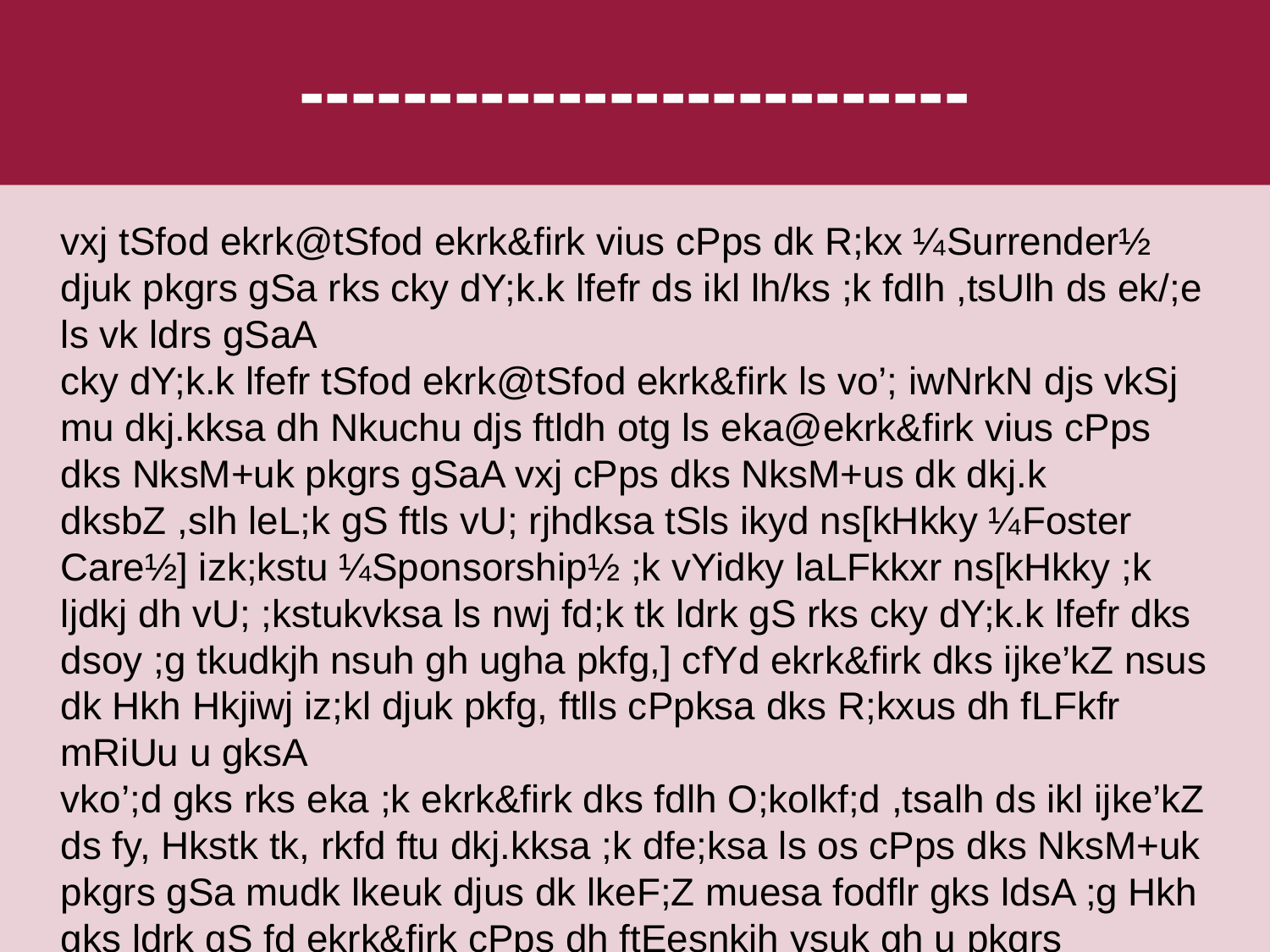

--------------------------
vxj tSfod ekrk@tSfod ekrk&firk vius cPps dk R;kx ¼Surrender½ djuk pkgrs gSa rks cky dY;k.k lfefr ds ikl lh/ks ;k fdlh ,tsUlh ds ek/;e ls vk ldrs gSaA
cky dY;k.k lfefr tSfod ekrk@tSfod ekrk&firk ls vo’; iwNrkN djs vkSj mu dkj.kksa dh Nkuchu djs ftldh otg ls eka@ekrk&firk vius cPps dks NksM+uk pkgrs gSaA vxj cPps dks NksM+us dk dkj.k dksbZ ,slh leL;k gS ftls vU; rjhdksa tSls ikyd ns[kHkky ¼Foster Care½] izk;kstu ¼Sponsorship½ ;k vYidky laLFkkxr ns[kHkky ;k ljdkj dh vU; ;kstukvksa ls nwj fd;k tk ldrk gS rks cky dY;k.k lfefr dks dsoy ;g tkudkjh nsuh gh ugha pkfg,] cfYd ekrk&firk dks ijke’kZ nsus dk Hkh Hkjiwj iz;kl djuk pkfg, ftlls cPpksa dks R;kxus dh fLFkfr mRiUu u gksA
vko’;d gks rks eka ;k ekrk&firk dks fdlh O;kolkf;d ,tsalh ds ikl ijke’kZ ds fy, Hkstk tk, rkfd ftu dkj.kksa ;k dfe;ksa ls os cPps dks NksM+uk pkgrs gSa mudk lkeuk djus dk lkeF;Z muesa fodflr gks ldsA ;g Hkh gks ldrk gS fd ekrk&firk cPps dh ftEesnkjh ysuk gh u pkgrs gksaA ,slh fLFkfr esa Hkh ijke’kZ nsuk dkjxj gksxkA cky dY;k.k lfefr fu.kZ; ysus esa tYnckth u djs vfirq ijke’kZ ds }kjk ;g iz;kl djs fd cPpk vius tSfod ekrk&firk ds lkFk gh jgsA vfUre fu.kZ; ijke’kZnkrk ¼Counsellor½ dh foLr`r vkadyu fjiksVZ ij fopkj djus ds ckn gh fy;k tk,A